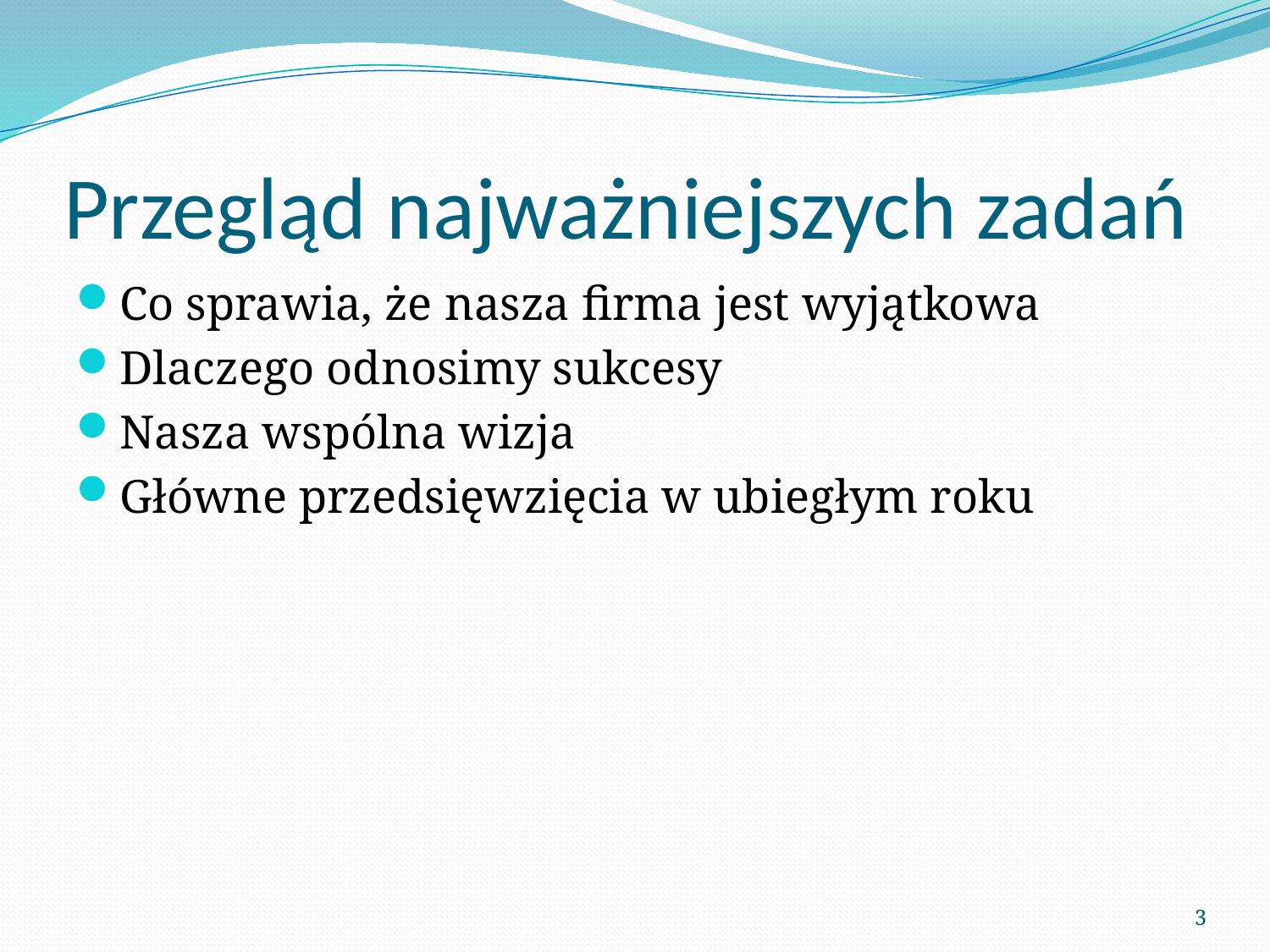

# Przegląd najważniejszych zadań
Co sprawia, że nasza firma jest wyjątkowa
Dlaczego odnosimy sukcesy
Nasza wspólna wizja
Główne przedsięwzięcia w ubiegłym roku
3